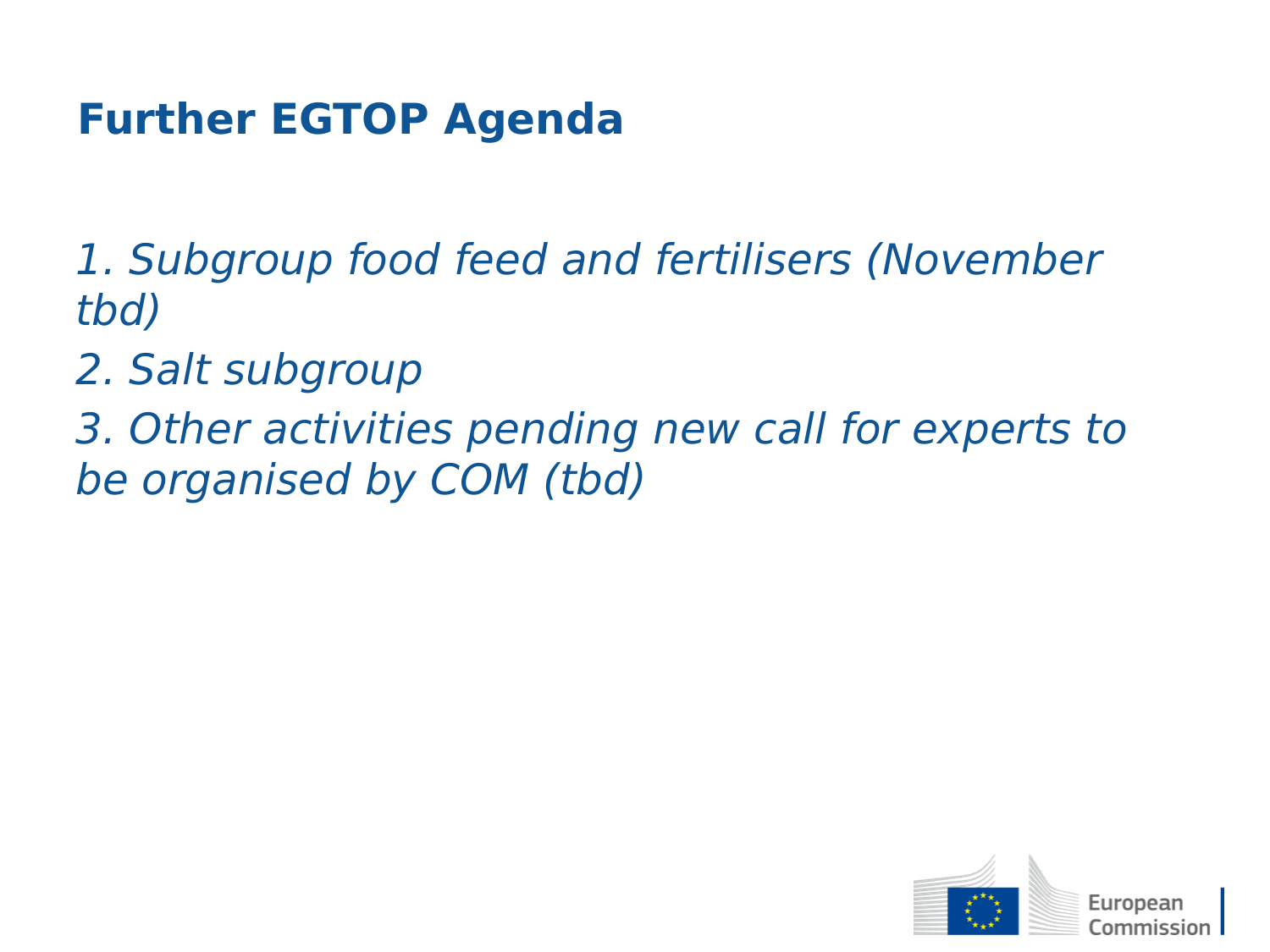

# Further EGTOP Agenda
1. Subgroup food feed and fertilisers (November tbd)
2. Salt subgroup
3. Other activities pending new call for experts to be organised by COM (tbd)